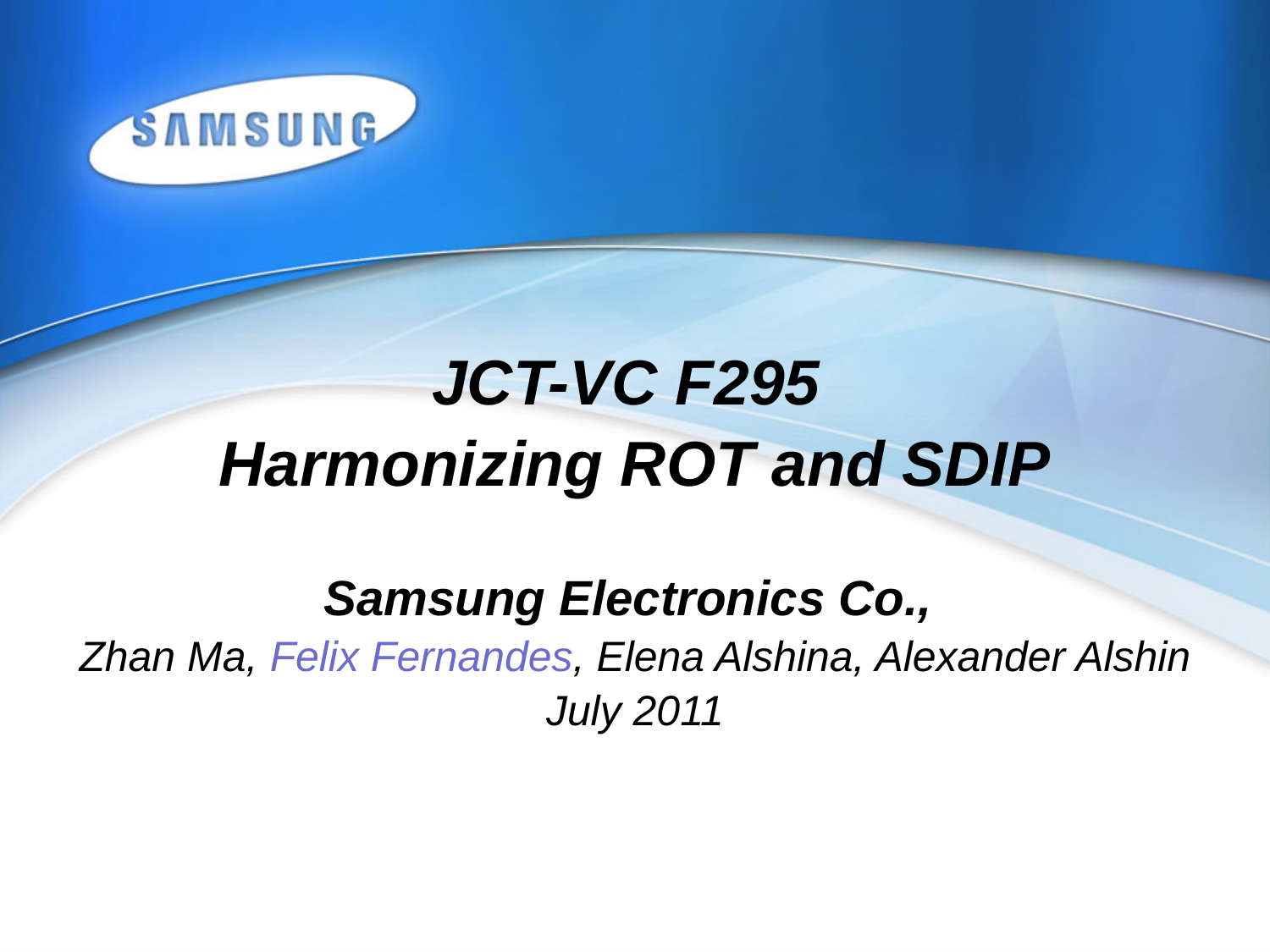

JCT-VC F295
Harmonizing ROT and SDIP

Samsung Electronics Co.,
Zhan Ma, Felix Fernandes, Elena Alshina, Alexander Alshin
July 2011